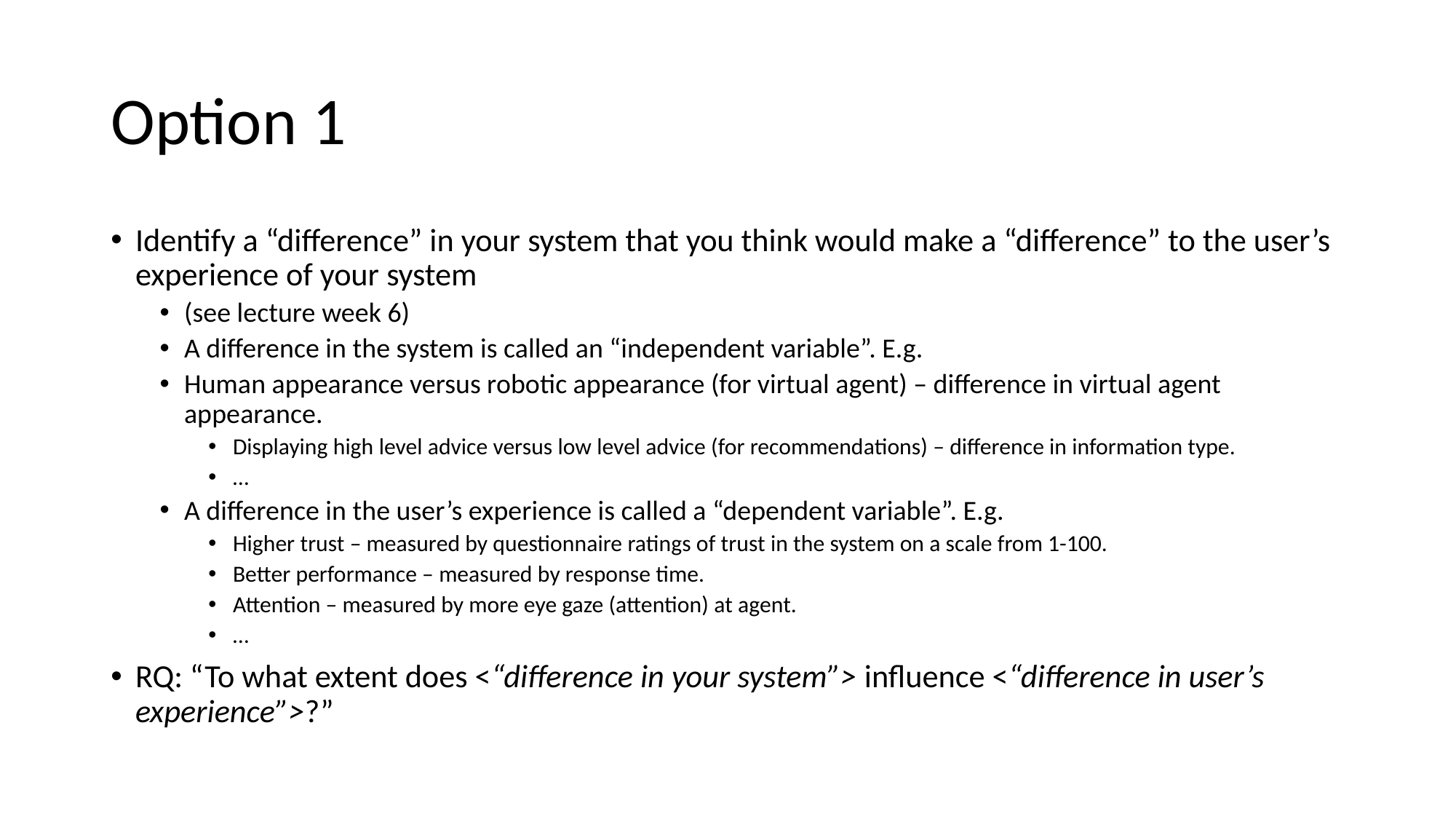

# Option 1
Identify a “difference” in your system that you think would make a “difference” to the user’s experience of your system
(see lecture week 6)
A difference in the system is called an “independent variable”. E.g.
Human appearance versus robotic appearance (for virtual agent) – difference in virtual agent appearance.
Displaying high level advice versus low level advice (for recommendations) – difference in information type.
…
A difference in the user’s experience is called a “dependent variable”. E.g.
Higher trust – measured by questionnaire ratings of trust in the system on a scale from 1-100.
Better performance – measured by response time.
Attention – measured by more eye gaze (attention) at agent.
…
RQ: “To what extent does <“difference in your system”> influence <“difference in user’s experience”>?”